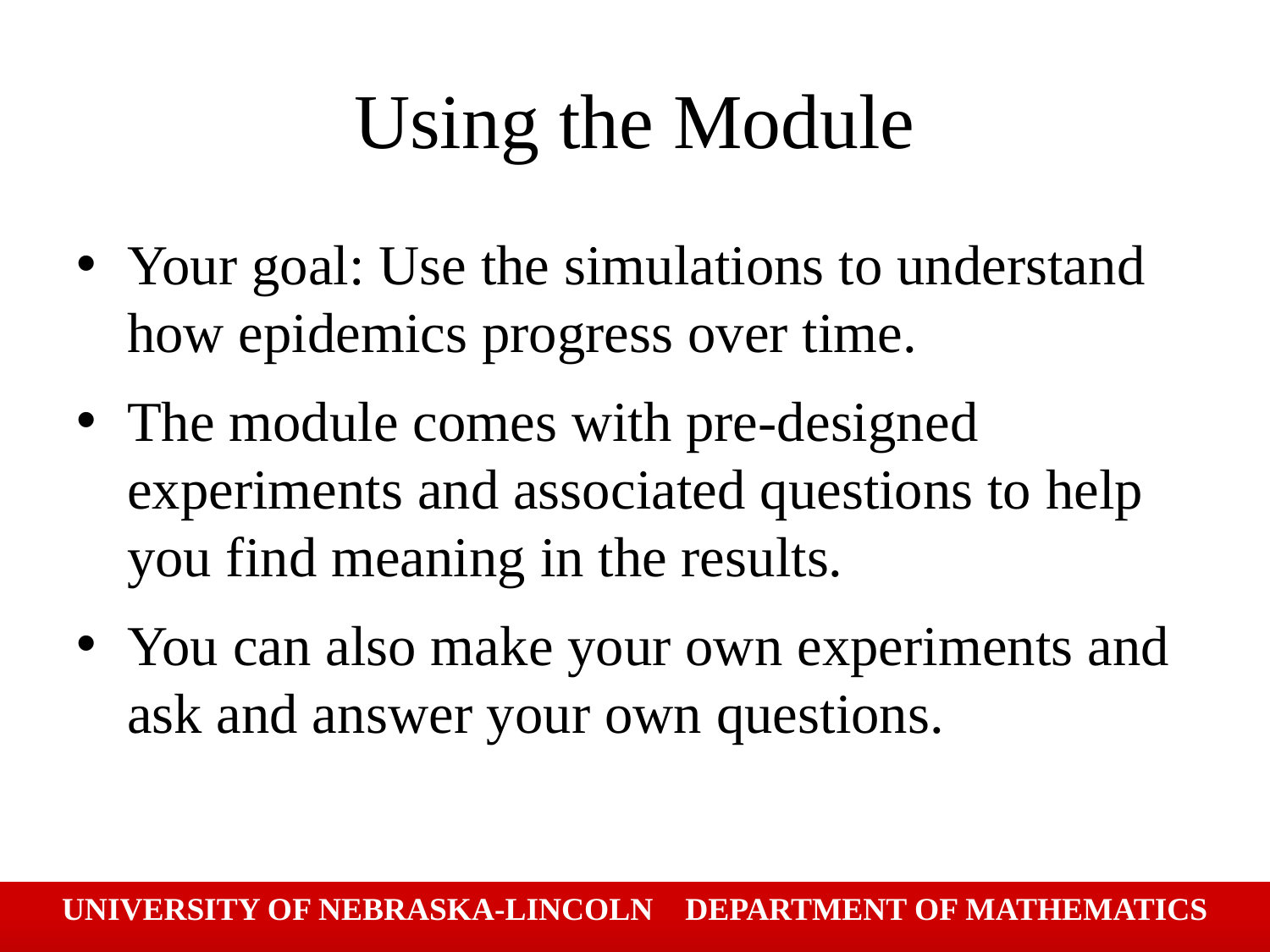

# Using the Module
Your goal: Use the simulations to understand how epidemics progress over time.
The module comes with pre-designed experiments and associated questions to help you find meaning in the results.
You can also make your own experiments and ask and answer your own questions.